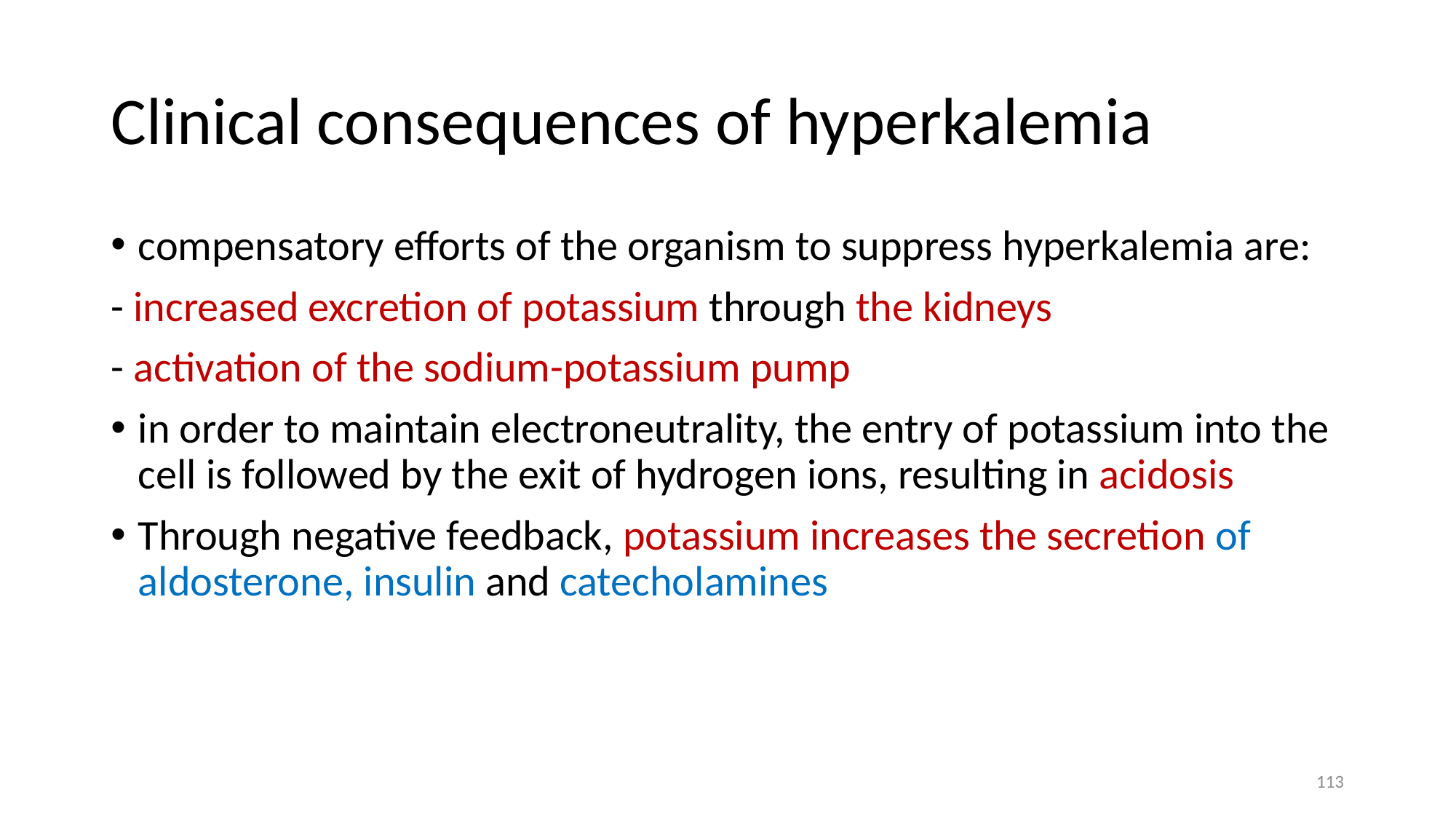

# Clinical consequences of hyperkalemia
compensatory efforts of the organism to suppress hyperkalemia are:
- increased excretion of potassium through the kidneys
- activation of the sodium-potassium pump
in order to maintain electroneutrality, the entry of potassium into the cell is followed by the exit of hydrogen ions, resulting in acidosis
Through negative feedback, potassium increases the secretion of aldosterone, insulin and catecholamines

113